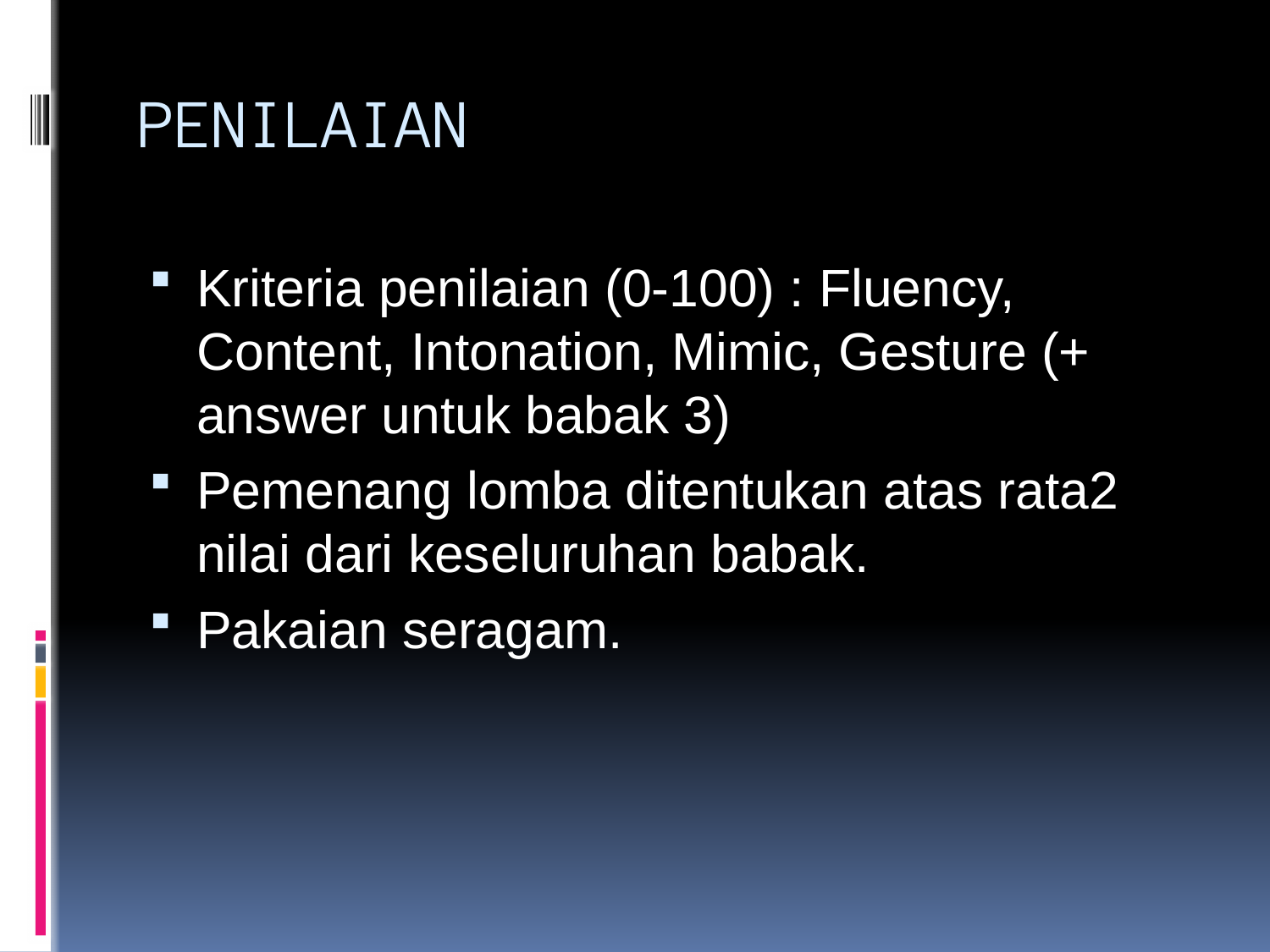

# PENILAIAN
Kriteria penilaian (0-100) : Fluency, Content, Intonation, Mimic, Gesture (+ answer untuk babak 3)
Pemenang lomba ditentukan atas rata2 nilai dari keseluruhan babak.
Pakaian seragam.